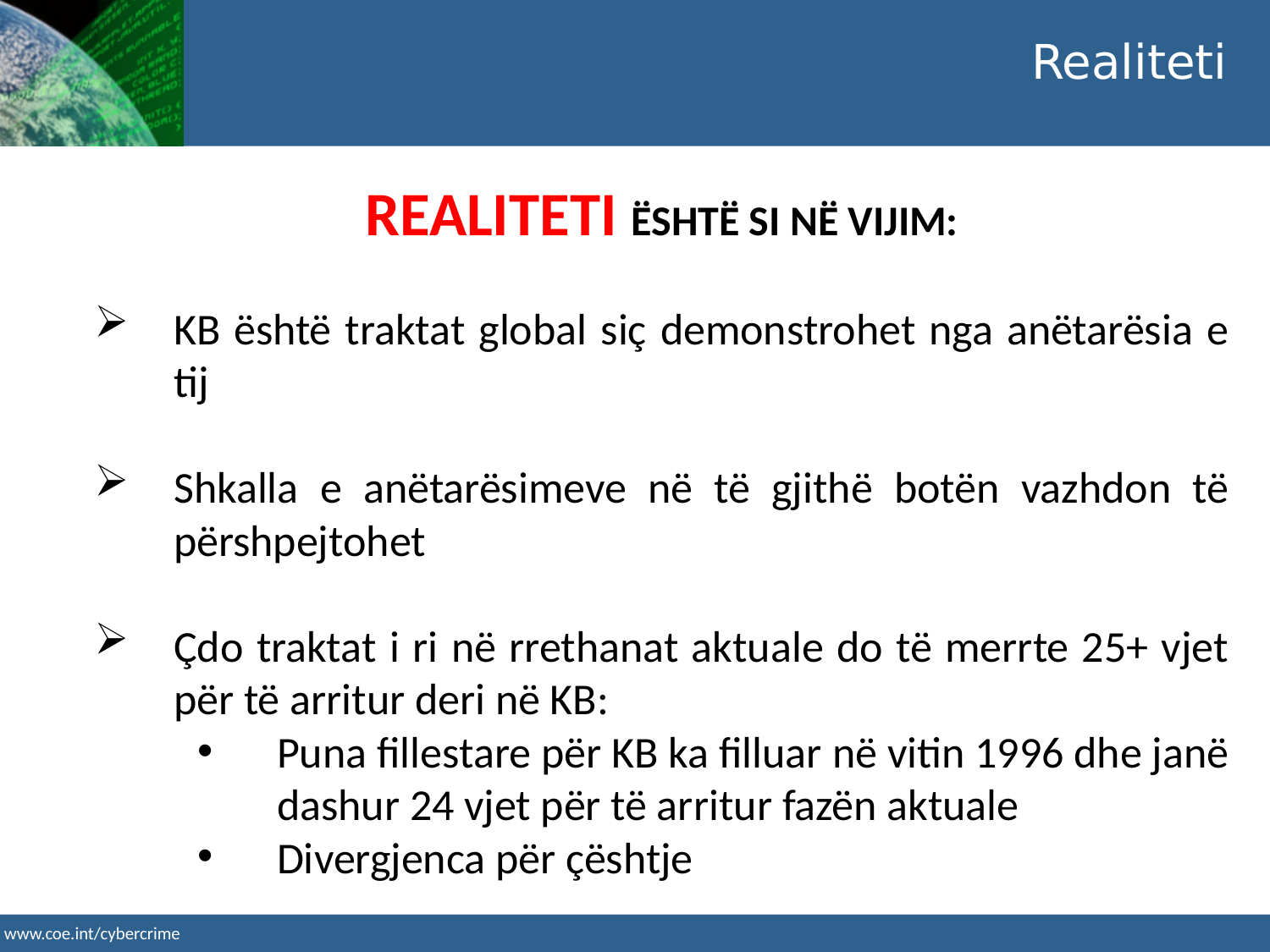

Realiteti
REALITETI ËSHTË SI NË VIJIM:

KB është traktat global siç demonstrohet nga anëtarësia e tij

Shkalla e anëtarësimeve në të gjithë botën vazhdon të përshpejtohet

Çdo traktat i ri në rrethanat aktuale do të merrte 25+ vjet për të arritur deri në KB:
Puna fillestare për KB ka filluar në vitin 1996 dhe janë dashur 24 vjet për të arritur fazën aktuale
Divergjenca për çështje